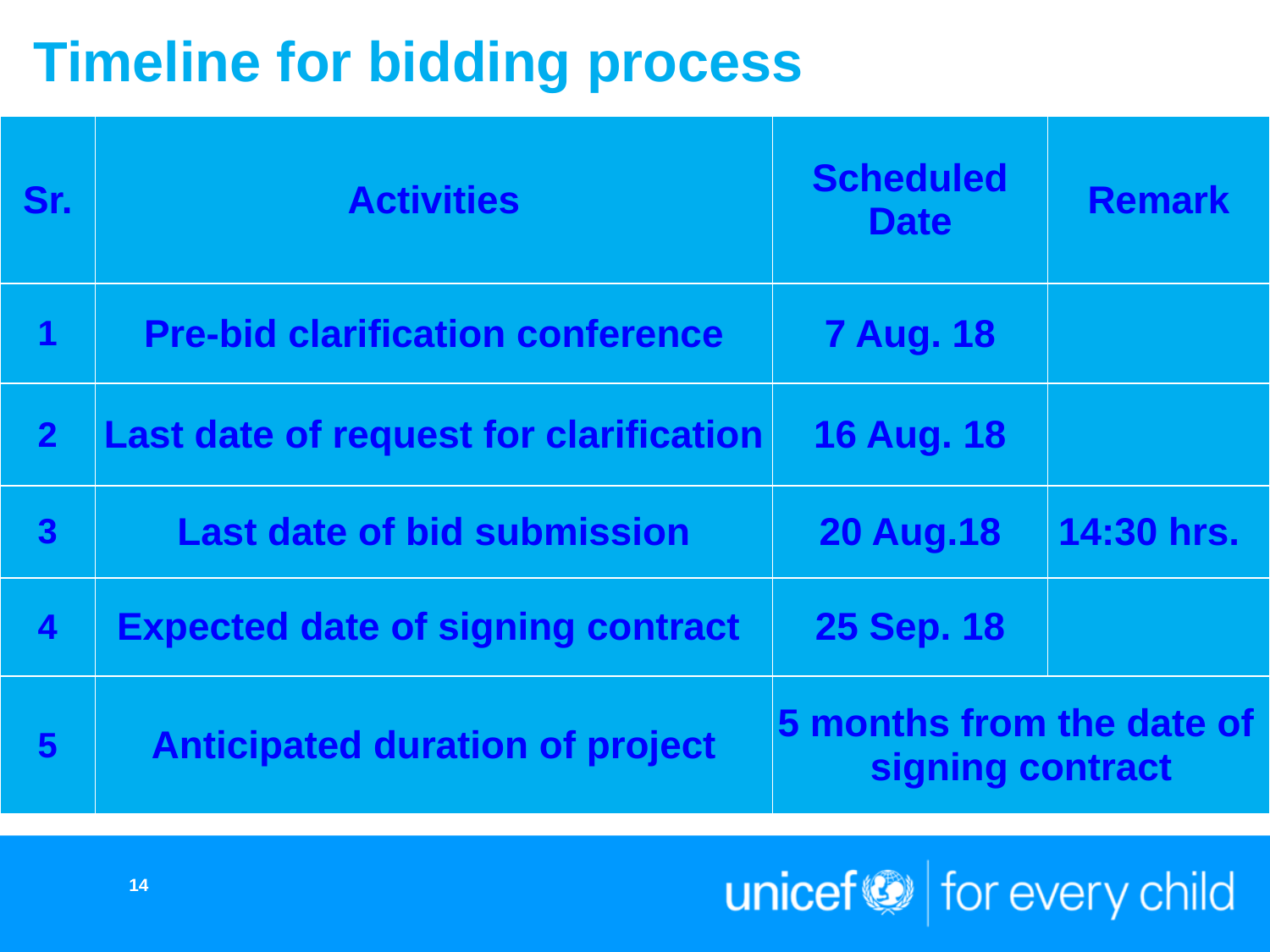

Timeline for bidding process
| Sr. | Activities | Scheduled Date | Remark |
| --- | --- | --- | --- |
| 1 | Pre-bid clarification conference | 7 Aug. 18 |  |
| 2 | Last date of request for clarification | 16 Aug. 18 |  |
| 3 | Last date of bid submission | 20 Aug.18 | 14:30 hrs. |
| 4 | Expected date of signing contract | 25 Sep. 18 |  |
| 5 | Anticipated duration of project | 5 months from the date of signing contract |  |
14